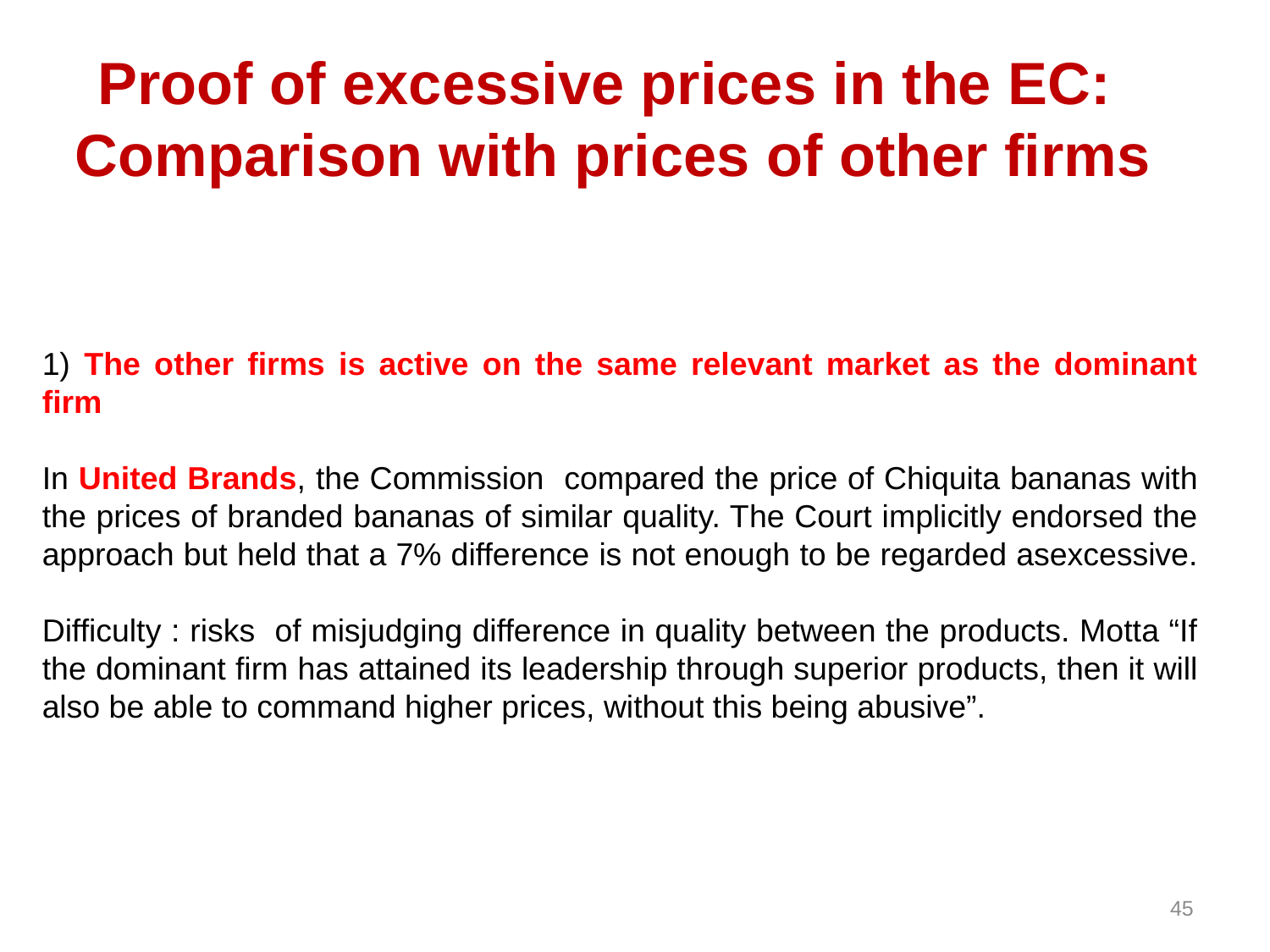

# Proof of excessive prices in the EC: Comparison with prices of other firms
1) The other firms is active on the same relevant market as the dominant firm

In United Brands, the Commission  compared the price of Chiquita bananas with the prices of branded bananas of similar quality. The Court implicitly endorsed the approach but held that a 7% difference is not enough to be regarded asexcessive.
Difficulty : risks  of misjudging difference in quality between the products. Motta “If the dominant firm has attained its leadership through superior products, then it will also be able to command higher prices, without this being abusive”.

45